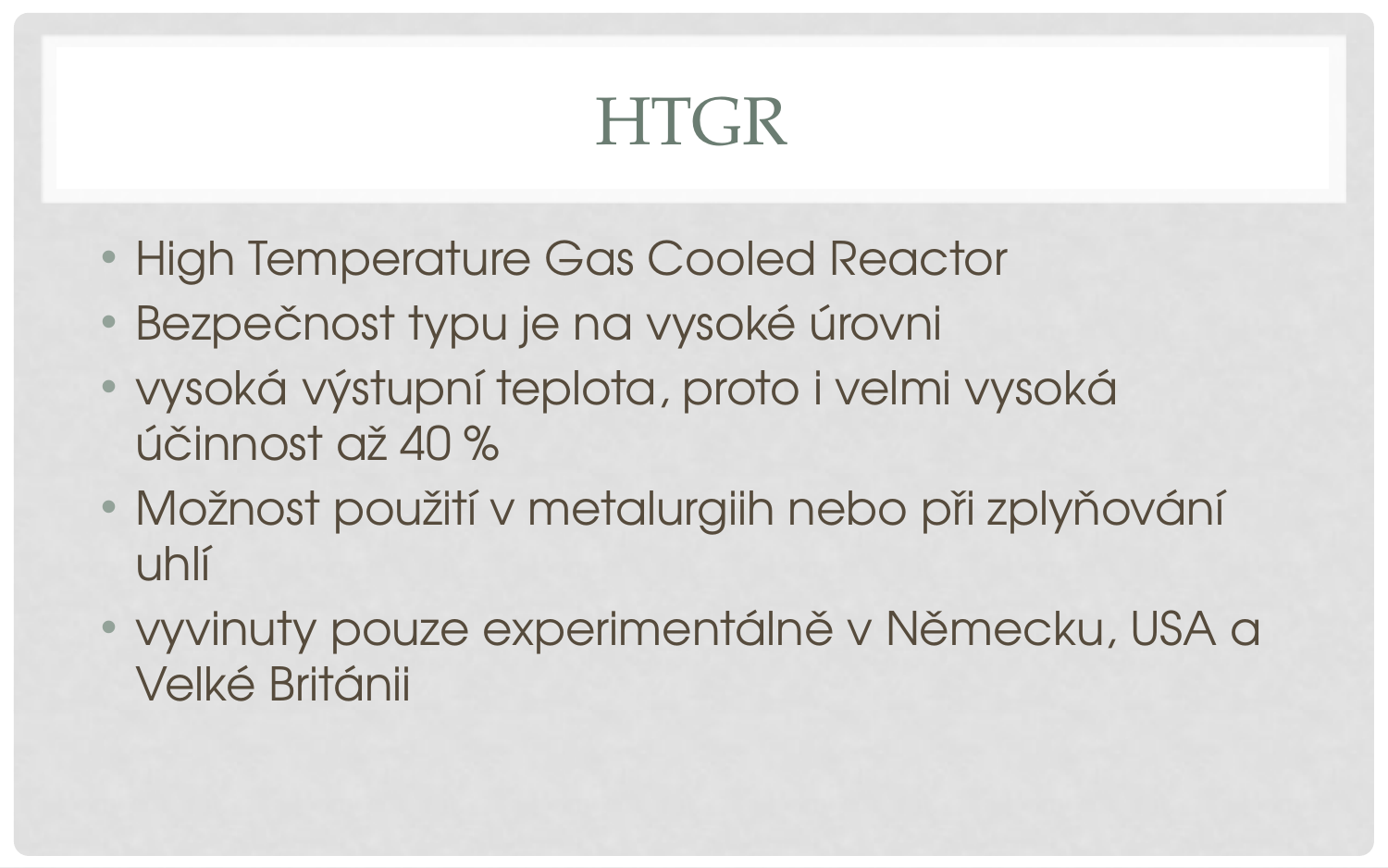

# HTGR
High Temperature Gas Cooled Reactor
Bezpečnost typu je na vysoké úrovni
vysoká výstupní teplota, proto i velmi vysoká účinnost až 40 %
Možnost použití v metalurgiih nebo při zplyňování uhlí
vyvinuty pouze experimentálně v Německu, USA a Velké Británii